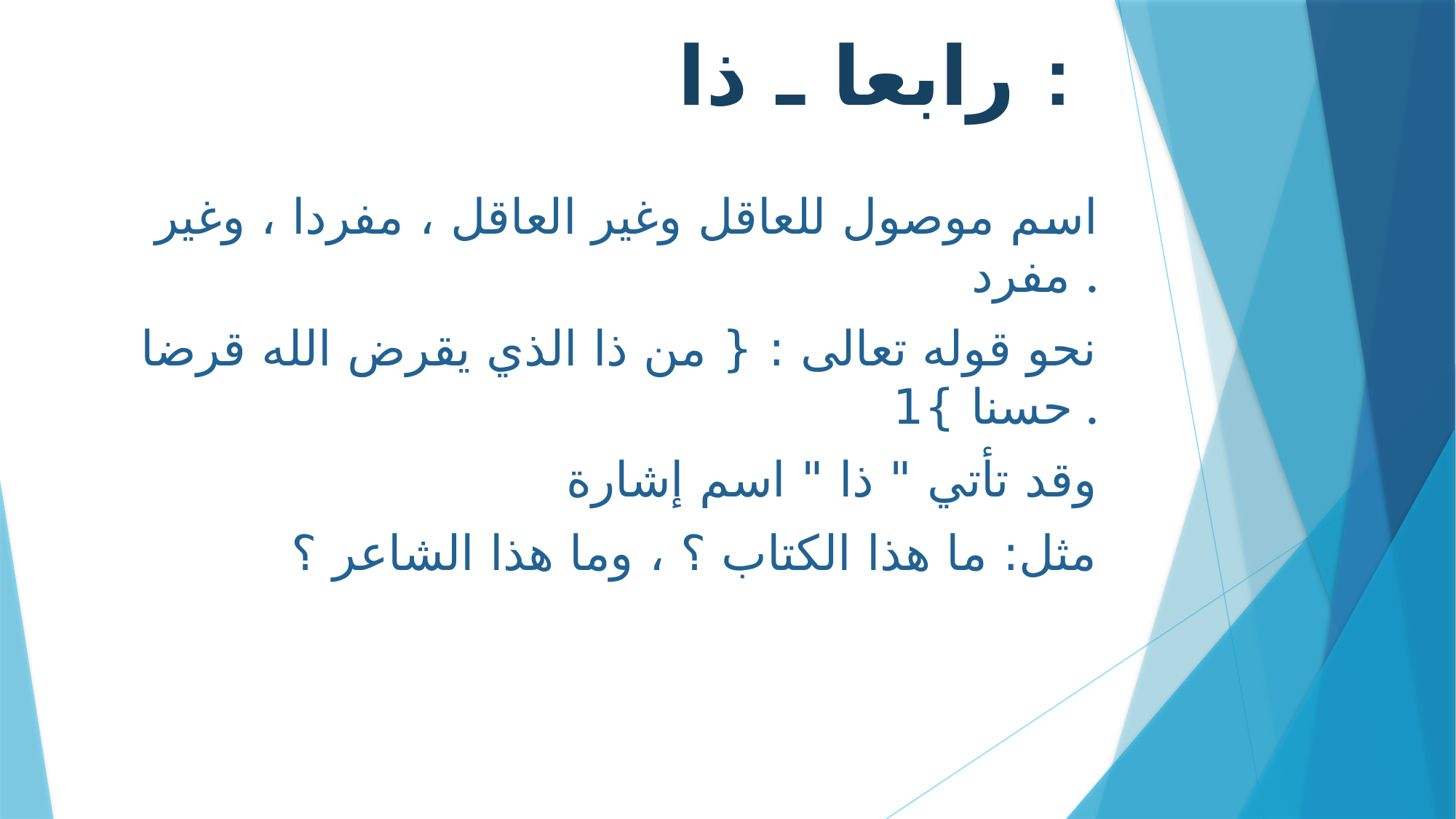

# رابعا ـ ذا :
اسم موصول للعاقل وغير العاقل ، مفردا ، وغير مفرد .
نحو قوله تعالى : { من ذا الذي يقرض الله قرضا حسنا }1 .
وقد تأتي " ذا " اسم إشارة
مثل: ما هذا الكتاب ؟ ، وما هذا الشاعر ؟